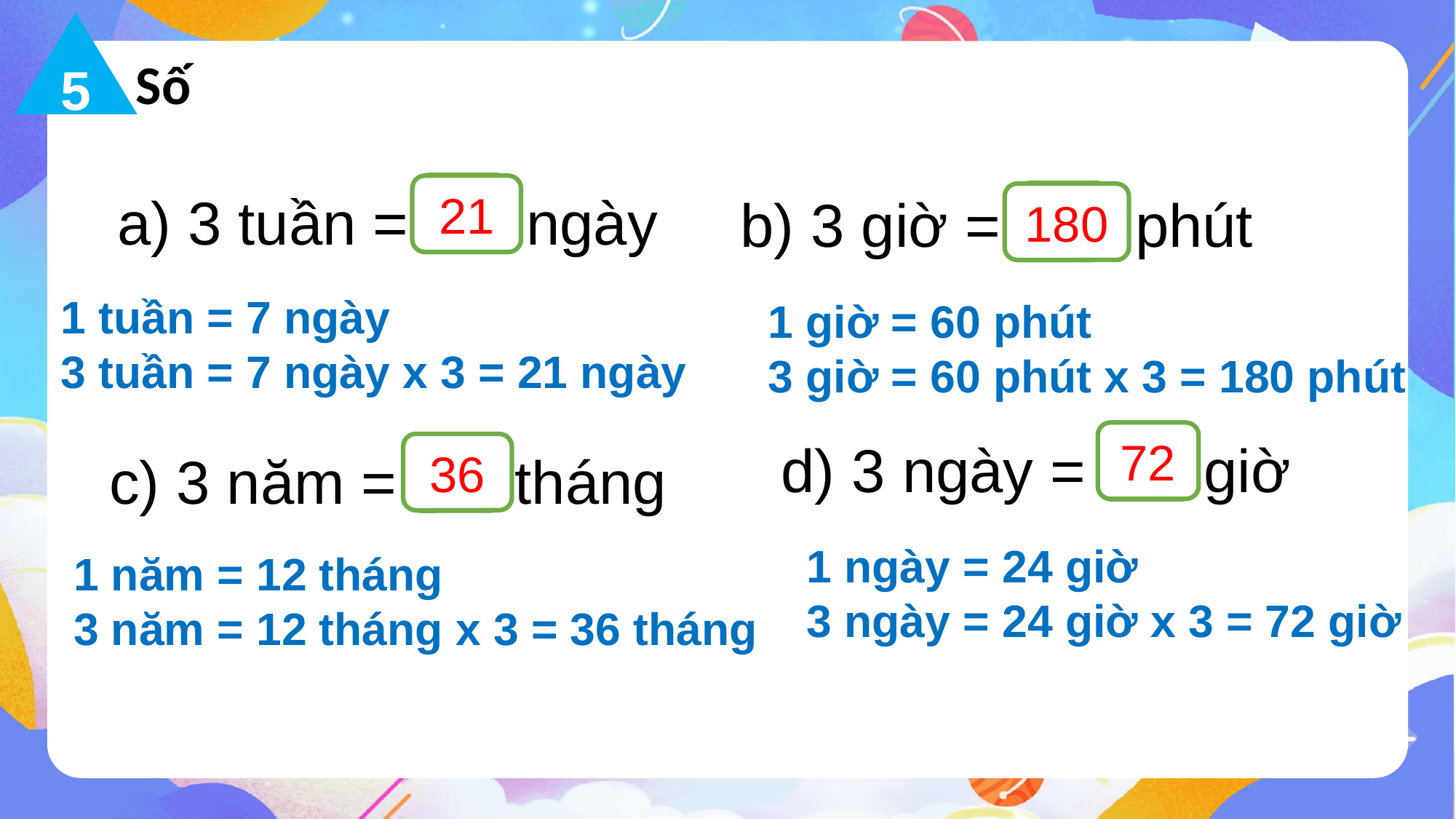

5
Số
?
a) 3 tuần =       ngày
21
b) 3 giờ =        phút
?
180
1 tuần = 7 ngày
3 tuần = 7 ngày x 3 = 21 ngày
1 giờ = 60 phút
3 giờ = 60 phút x 3 = 180 phút
72
?
d) 3 ngày =       giờ
36
?
c) 3 năm =       tháng
1 ngày = 24 giờ
3 ngày = 24 giờ x 3 = 72 giờ
1 năm = 12 tháng
3 năm = 12 tháng x 3 = 36 tháng